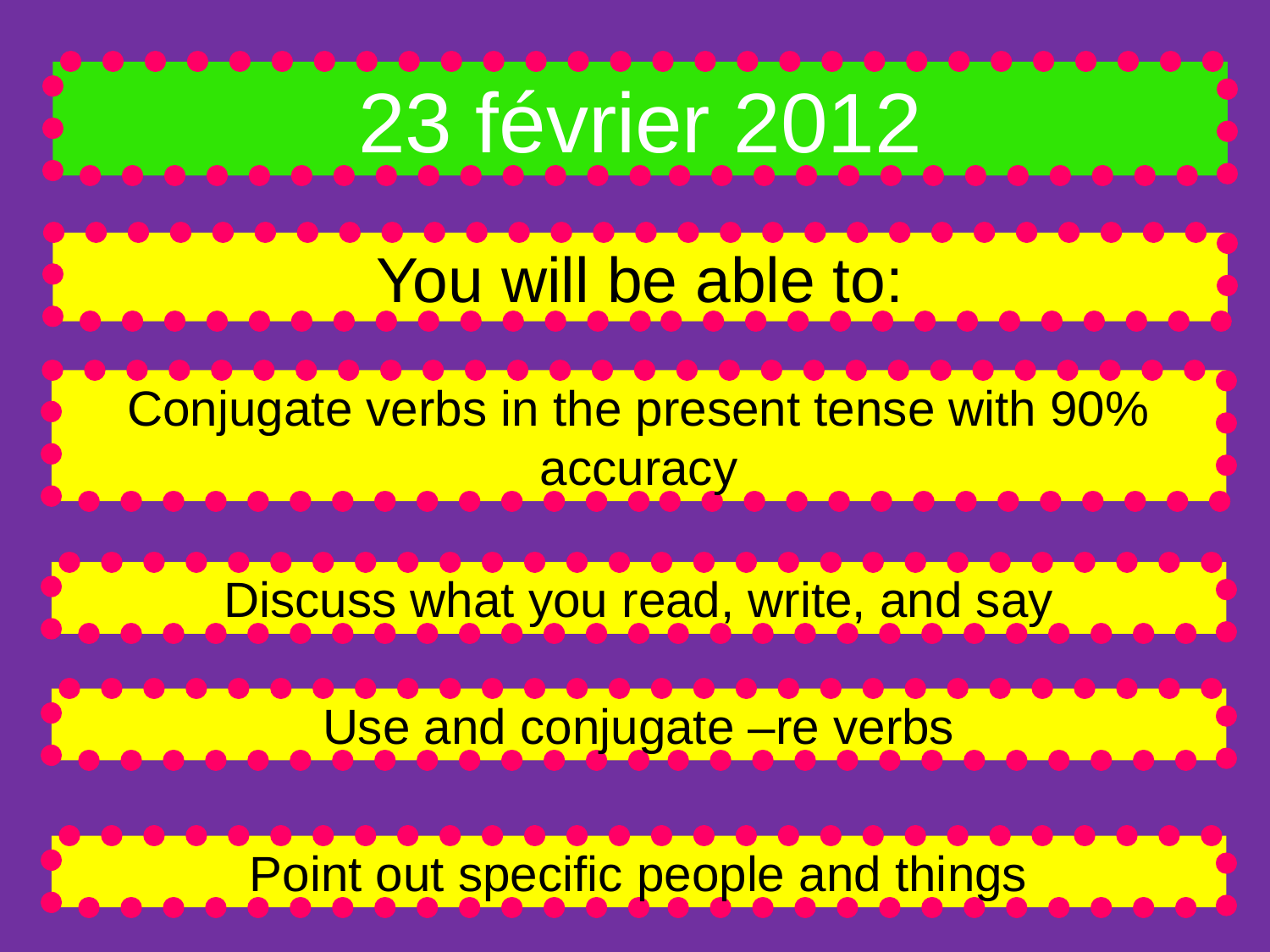

23 février 2012
You will be able to:
Conjugate verbs in the present tense with 90% accuracy
Discuss what you read, write, and say
Use and conjugate –re verbs
Point out specific people and things